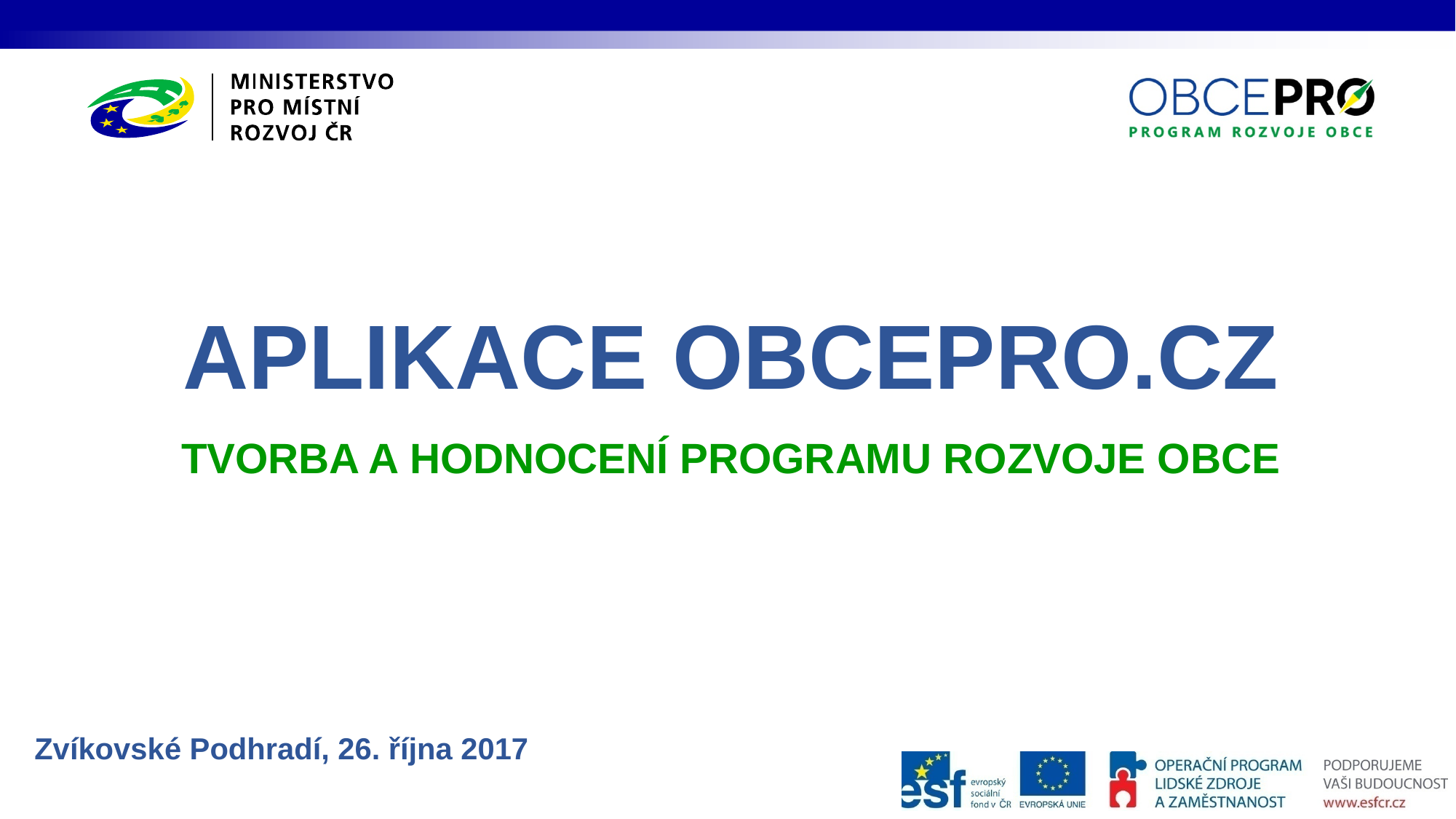

# APLIKACE OBCEPRO.CZ
TVORBA A HODNOCENÍ PROGRAMU ROZVOJE OBCE
Zvíkovské Podhradí, 26. října 2017